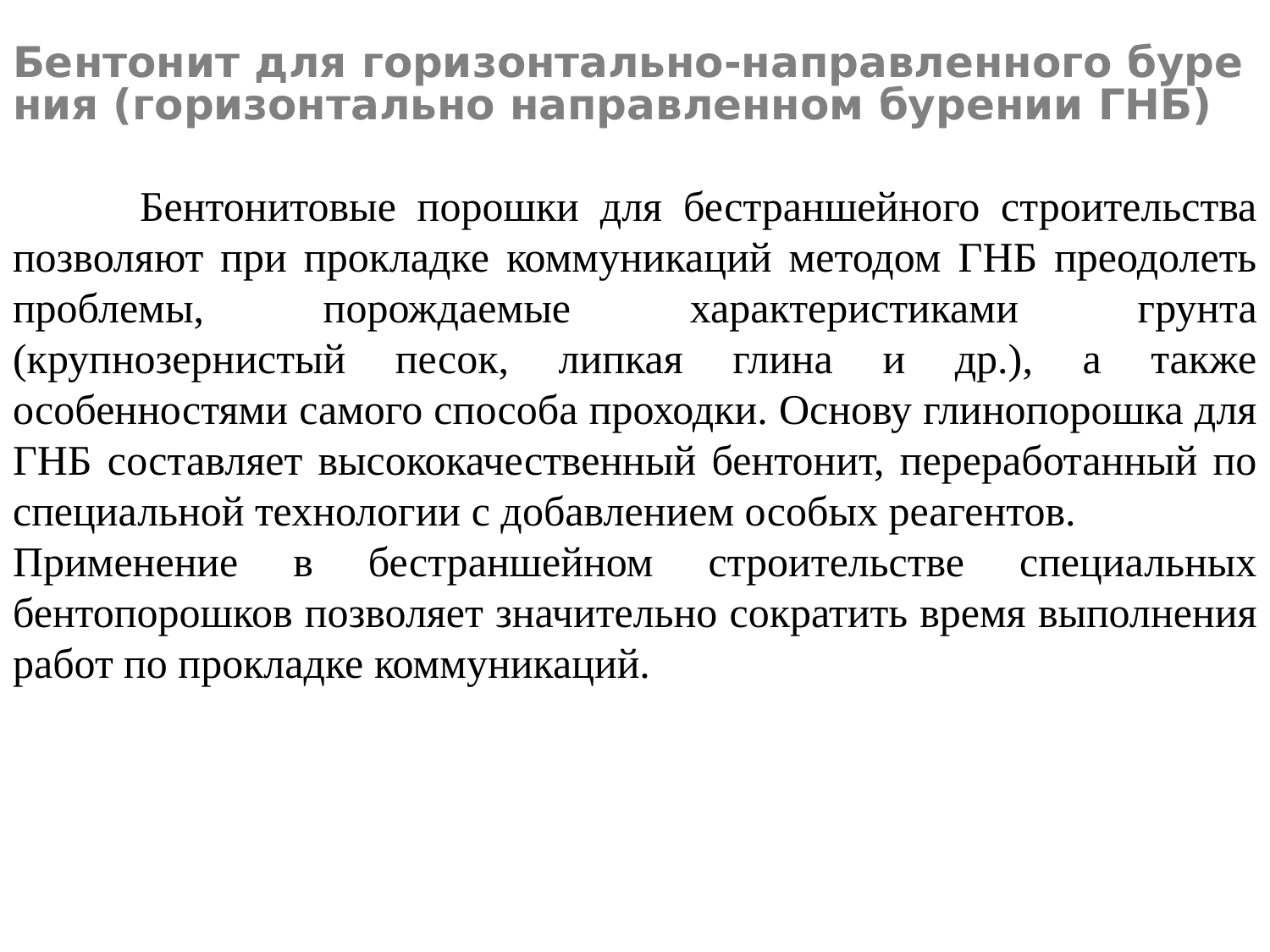

Бентонит для горизонтально-направленного бурения (горизонтально направленном бурении ГНБ)
	Бентонитовые порошки для бестраншейного строительства позволяют при прокладке коммуникаций методом ГНБ преодолеть проблемы, порождаемые характеристиками грунта (крупнозернистый песок, липкая глина и др.), а также особенностями самого способа проходки. Основу глинопорошка для ГНБ составляет высококачественный бентонит, переработанный по специальной технологии с добавлением особых реагентов.
Применение в бестраншейном строительстве специальных бентопорошков позволяет значительно сократить время выполнения работ по прокладке коммуникаций.